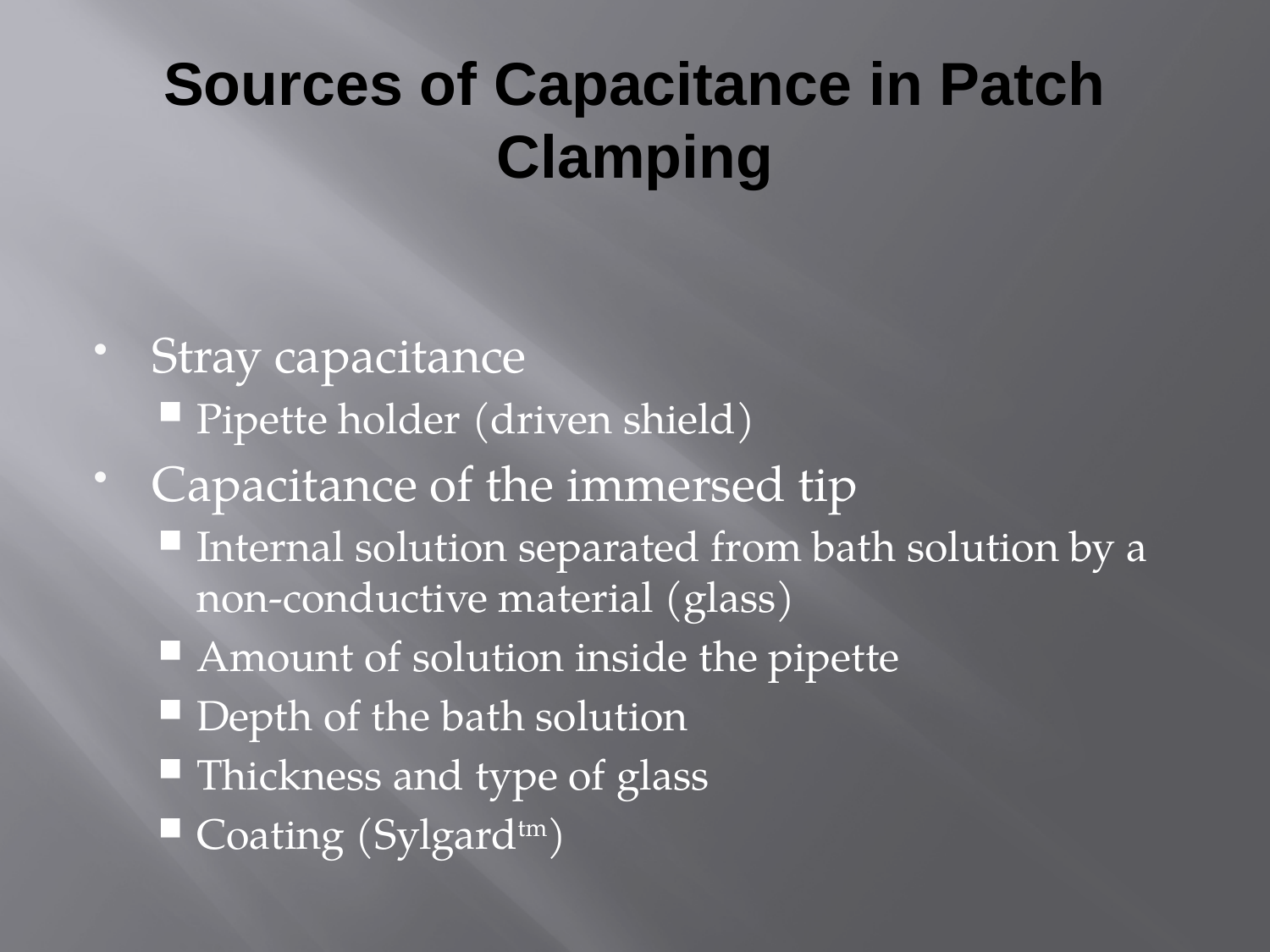

# Sources of Capacitance in Patch Clamping
Stray capacitance
Pipette holder (driven shield)
Capacitance of the immersed tip
Internal solution separated from bath solution by a non-conductive material (glass)
Amount of solution inside the pipette
Depth of the bath solution
Thickness and type of glass
Coating (Sylgardtm)